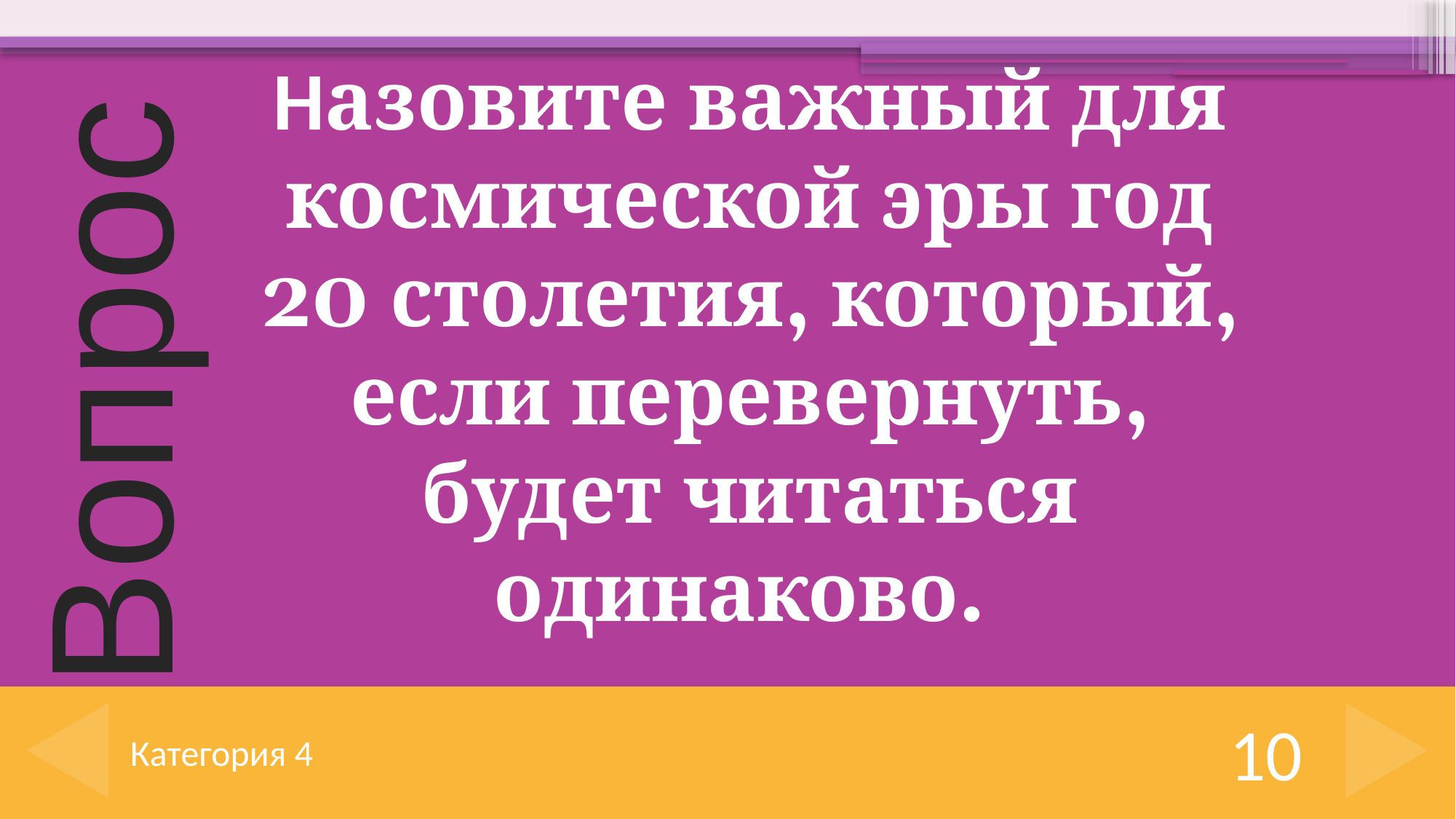

Назовите важный для космической эры год 20 столетия, который, если перевернуть, будет читаться одинаково.
10
# Категория 4